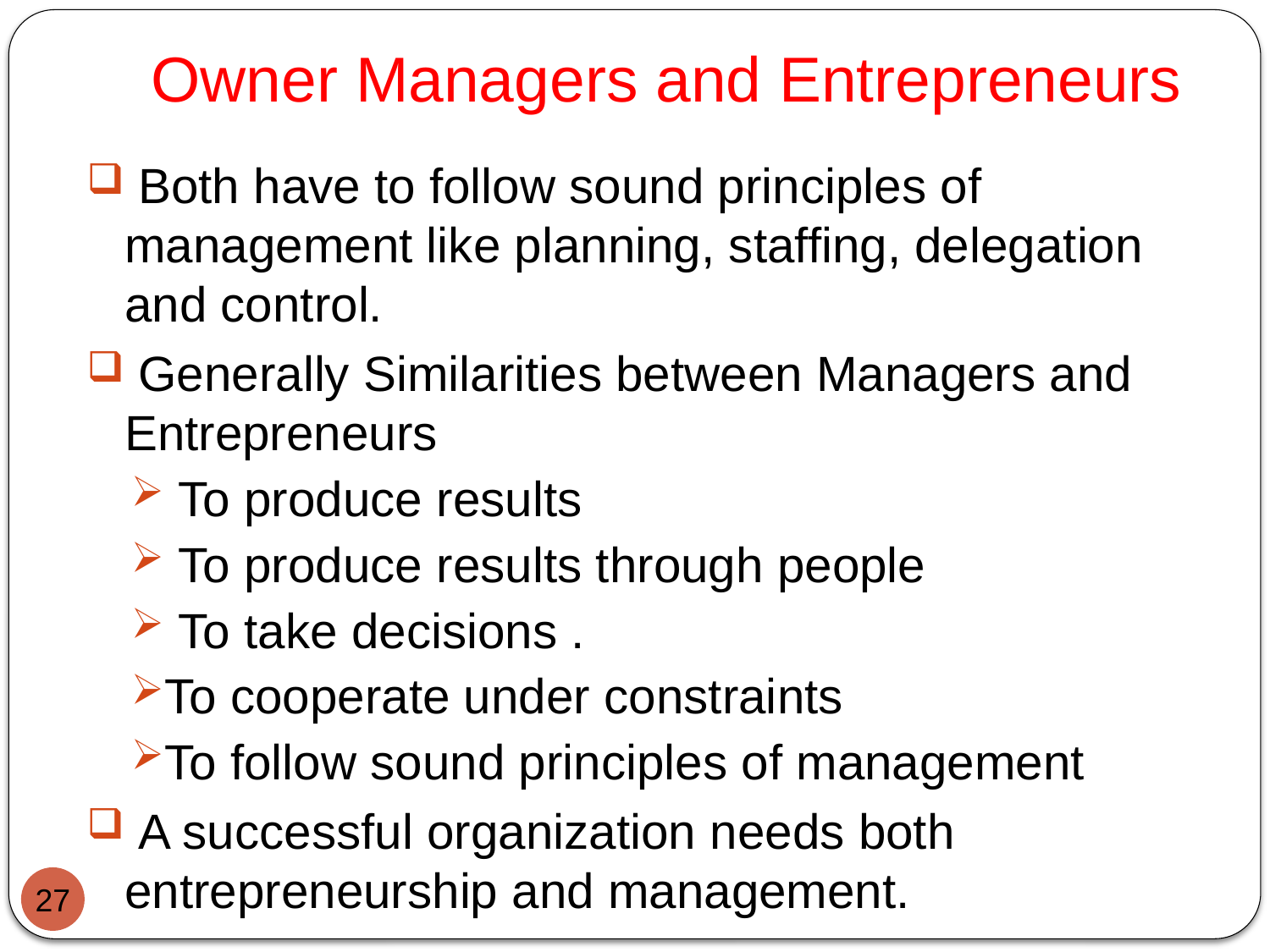

# Owner Managers and Entrepreneurs
 Both have to follow sound principles of management like planning, staffing, delegation and control.
 Generally Similarities between Managers and Entrepreneurs
 To produce results
 To produce results through people
 To take decisions .
To cooperate under constraints
To follow sound principles of management
 A successful organization needs both entrepreneurship and management.

27